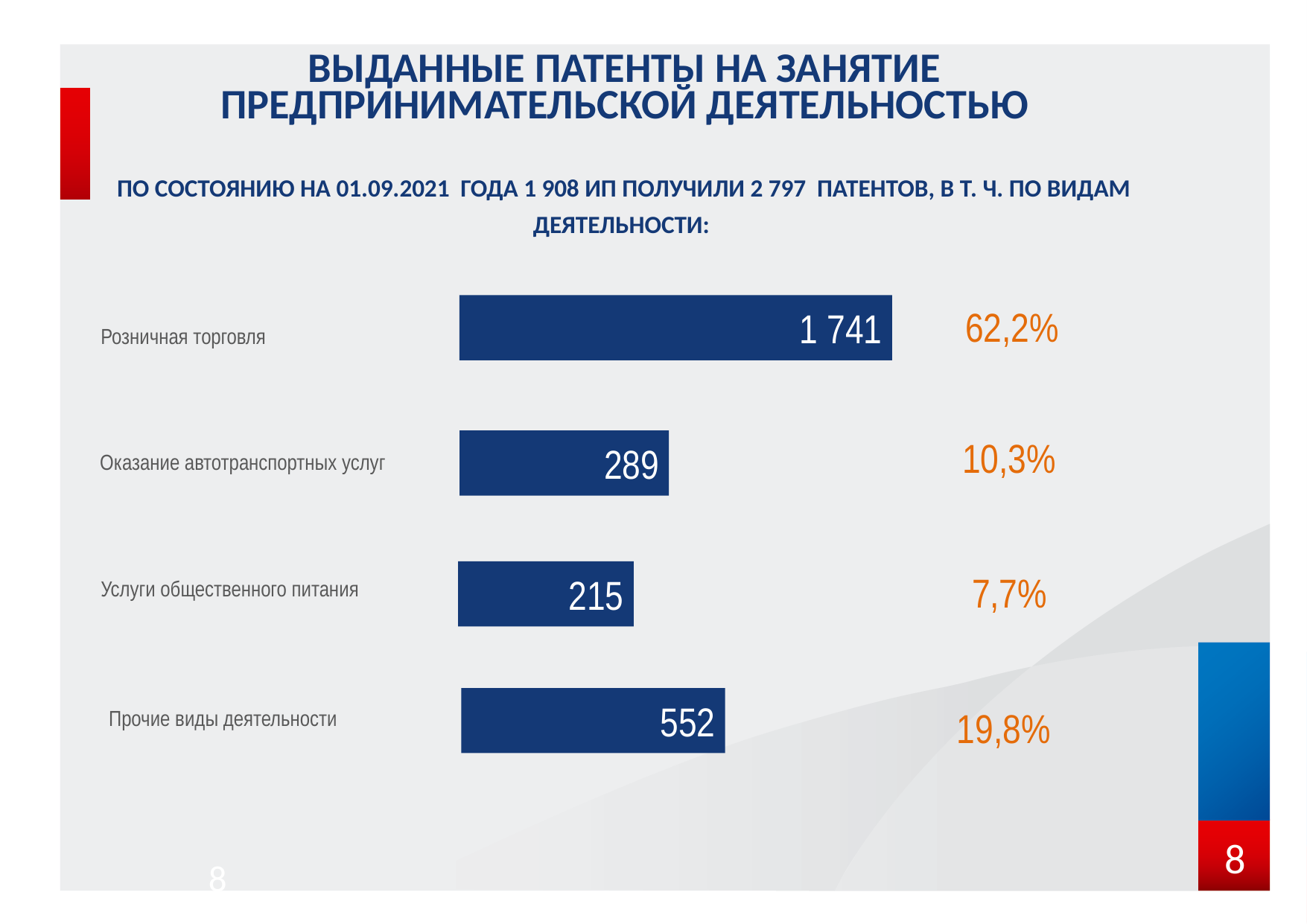

# Выданные патенты на занятие предпринимательской деятельностью По состоянию на 01.09.2021  года 1 908 ИП получили 2 797  патентов, в т. ч. По видам деятельности:

62,2%
1 741
Розничная торговля
10,3%
Оказание автотранспортных услуг
289

Услуги общественного питания
7,7%
215
Прочие виды деятельности
552
19,8%

8

8